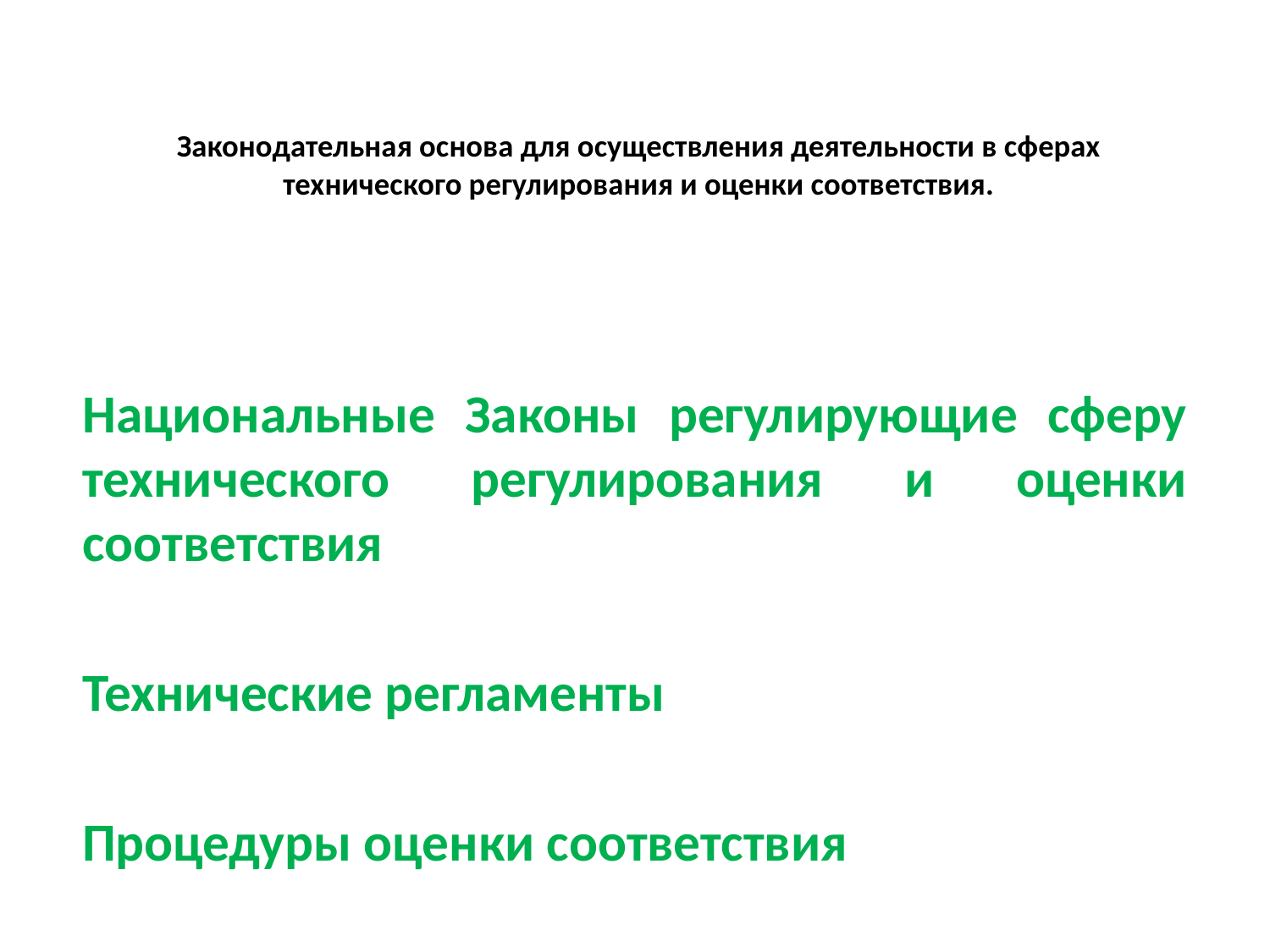

# Законодательная основа для осуществления деятельности в сферах технического регулирования и оценки соответствия.

Национальные Законы регулирующие сферу технического регулирования и оценки соответствия

Технические регламенты

Процедуры оценки соответствия